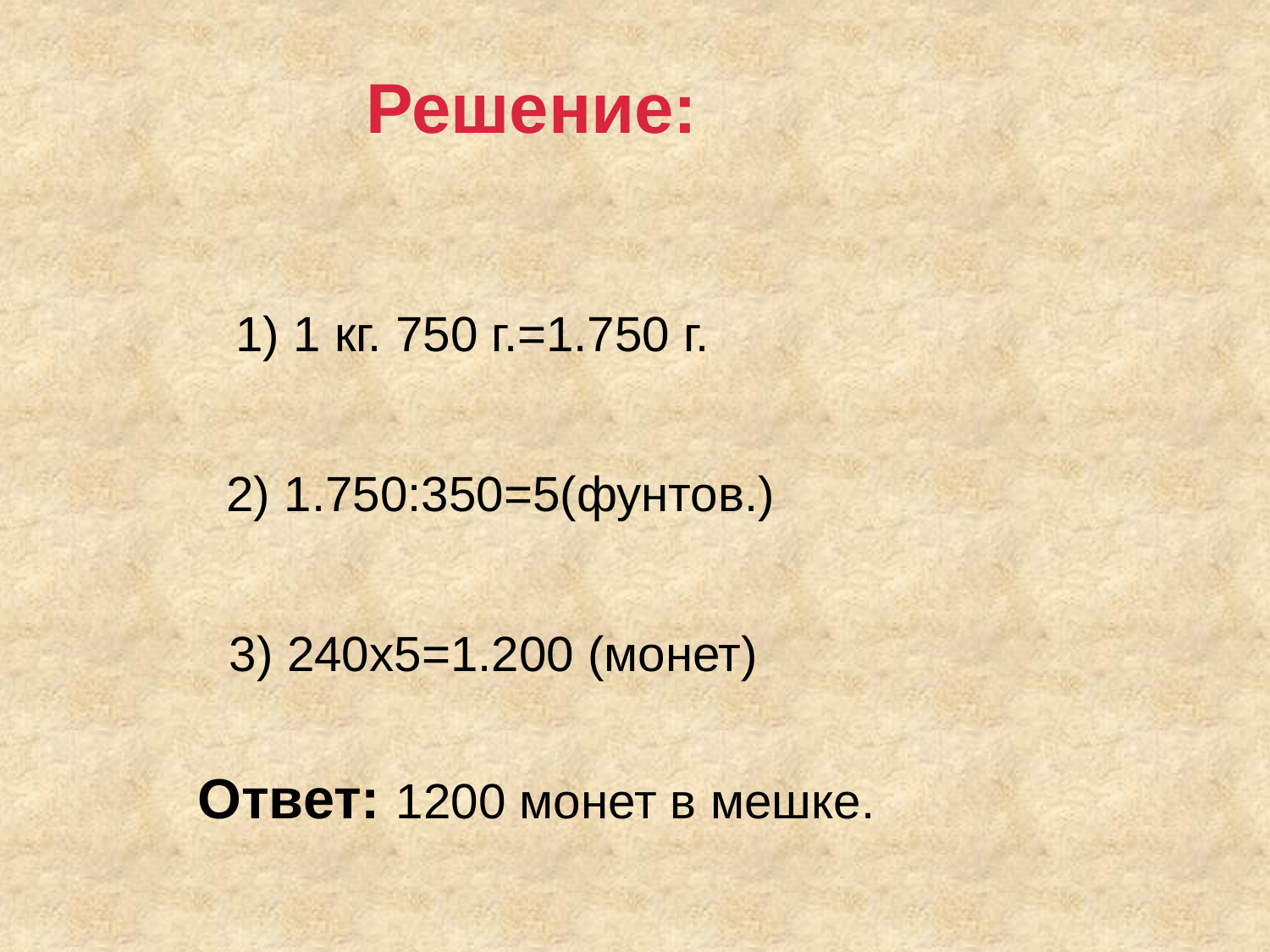

Решение:
1) 1 кг. 750 г.=1.750 г.
2) 1.750:350=5(фунтов.)
3) 240х5=1.200 (монет)
Ответ: 1200 монет в мешке.